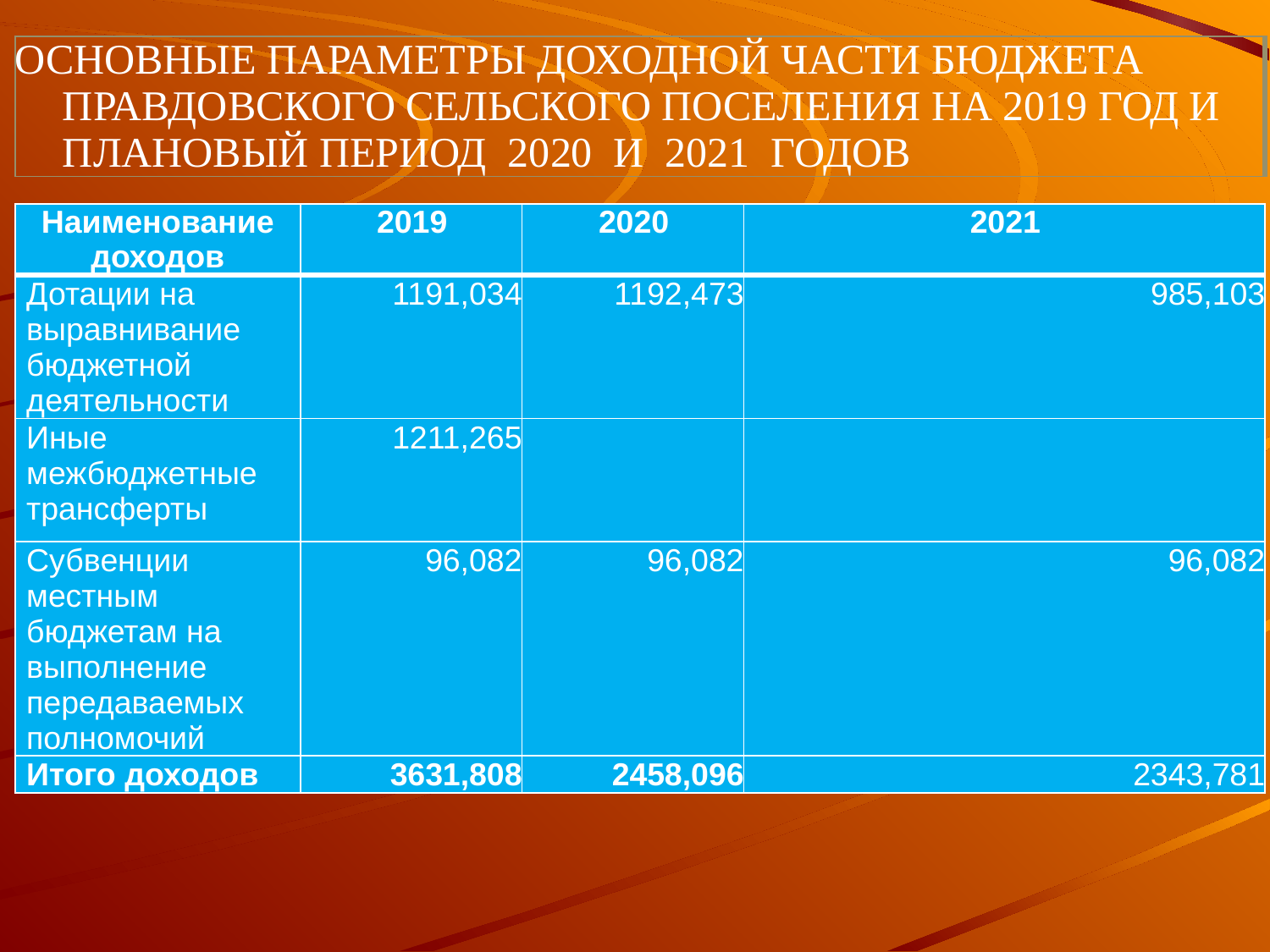

| ОСНОВНЫЕ ПАРАМЕТРЫ ДОХОДНОЙ ЧАСТИ БЮДЖЕТА ПРАВДОВСКОГО СЕЛЬСКОГО ПОСЕЛЕНИЯ НА 2019 ГОД И ПЛАНОВЫЙ ПЕРИОД 2020 И 2021 ГОДОВ |  |  |  |
| --- | --- | --- | --- |
|  |  |  |  |
| Наименование доходов | 2019 | 2020 | 2021 |
| Дотации на выравнивание бюджетной деятельности | 1191,034 | 1192,473 | 985,103 |
| Иные межбюджетные трансферты | 1211,265 |  |  |
| Субвенции местным бюджетам на выполнение передаваемых полномочий | 96,082 | 96,082 | 96,082 |
| Итого доходов | 3631,808 | 2458,096 | 2343,781 |